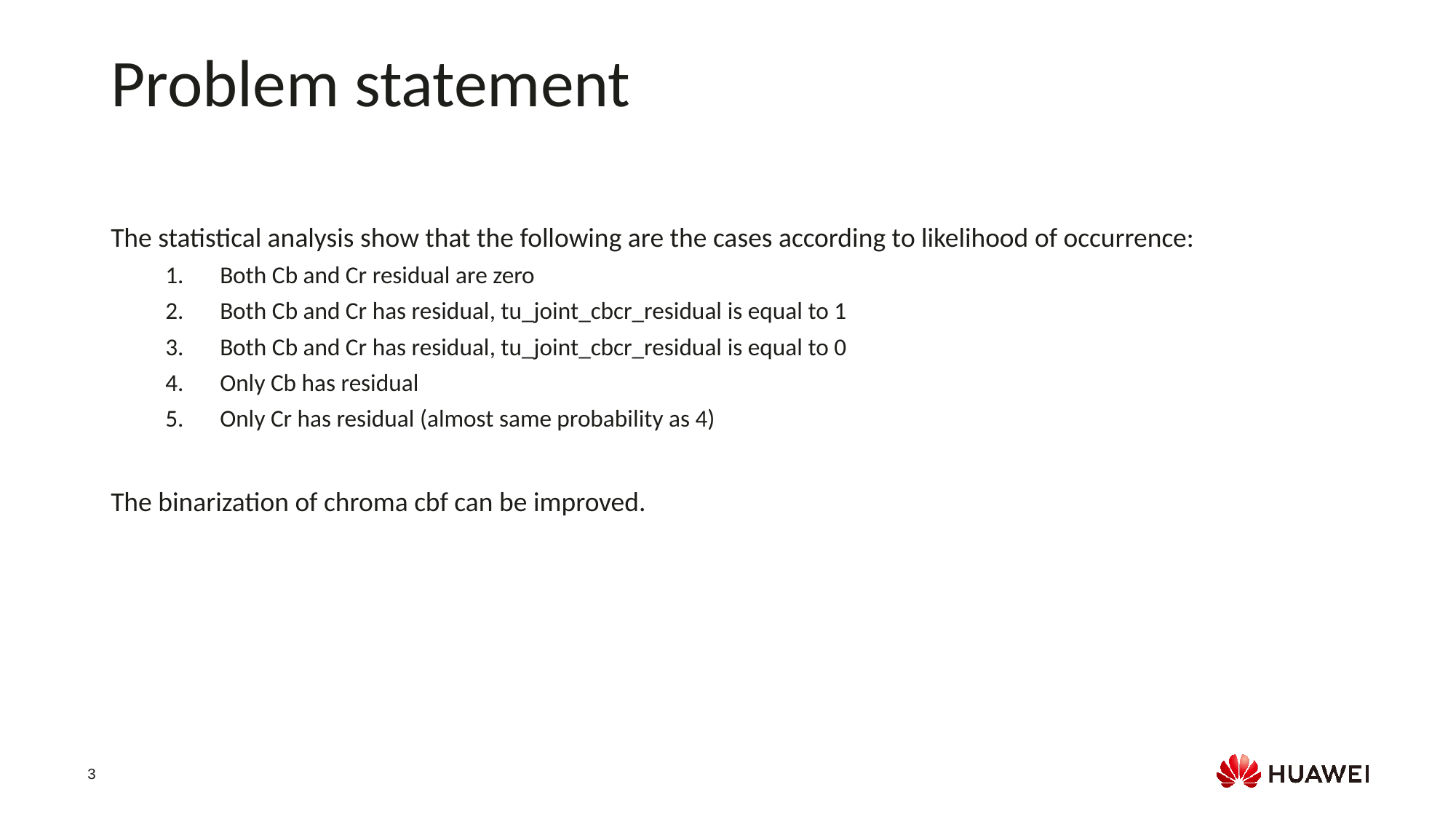

# Problem statement
The statistical analysis show that the following are the cases according to likelihood of occurrence:
Both Cb and Cr residual are zero
Both Cb and Cr has residual, tu_joint_cbcr_residual is equal to 1
Both Cb and Cr has residual, tu_joint_cbcr_residual is equal to 0
Only Cb has residual
Only Cr has residual (almost same probability as 4)

The binarization of chroma cbf can be improved.